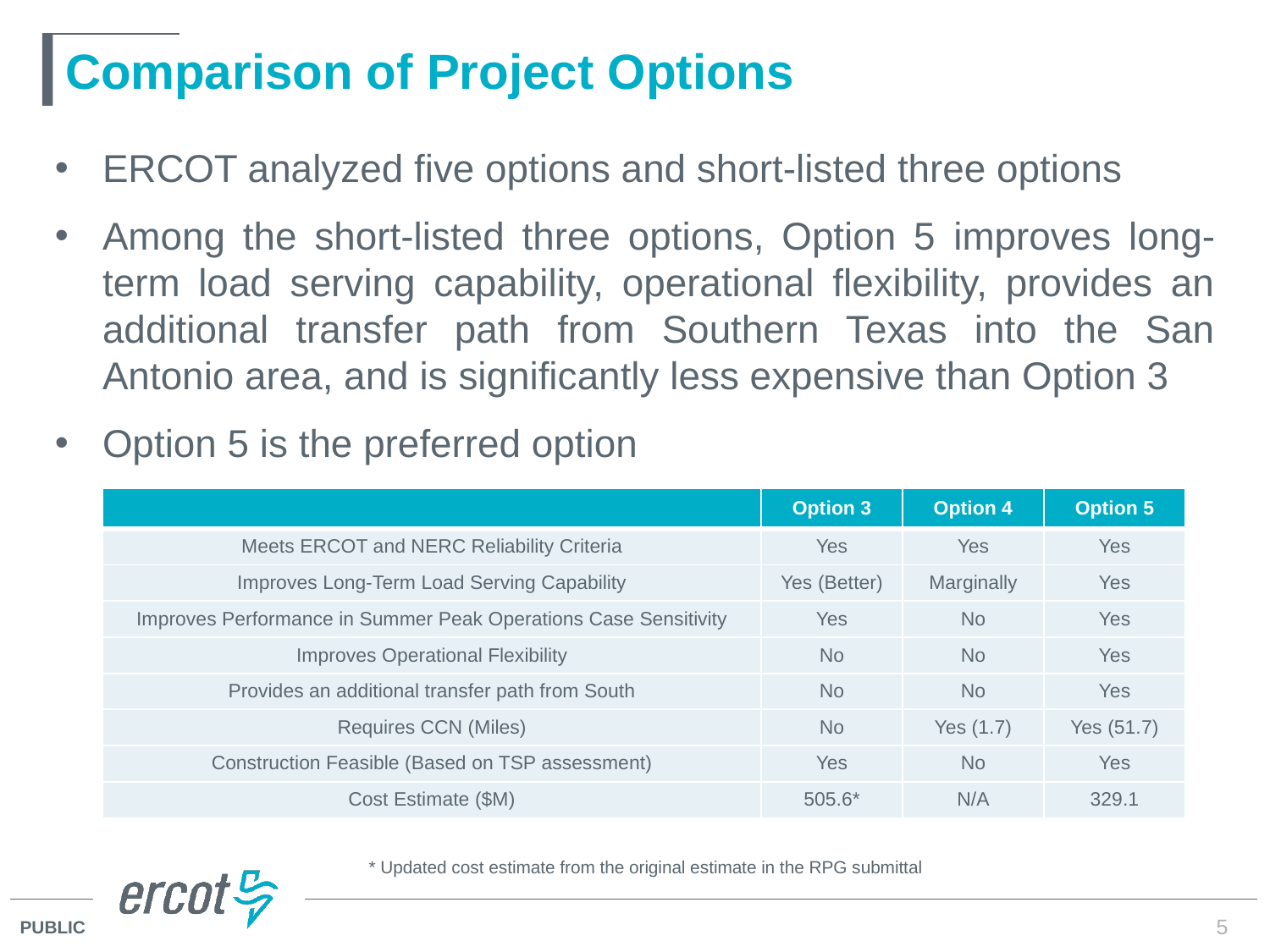

# Comparison of Project Options
ERCOT analyzed five options and short-listed three options
Among the short-listed three options, Option 5 improves long-term load serving capability, operational flexibility, provides an additional transfer path from Southern Texas into the San Antonio area, and is significantly less expensive than Option 3
Option 5 is the preferred option
|  | Option 3 | Option 4 | Option 5 |
| --- | --- | --- | --- |
| Meets ERCOT and NERC Reliability Criteria | Yes | Yes | Yes |
| Improves Long-Term Load Serving Capability | Yes (Better) | Marginally | Yes |
| Improves Performance in Summer Peak Operations Case Sensitivity | Yes | No | Yes |
| Improves Operational Flexibility | No | No | Yes |
| Provides an additional transfer path from South | No | No | Yes |
| Requires CCN (Miles) | No | Yes (1.7) | Yes (51.7) |
| Construction Feasible (Based on TSP assessment) | Yes | No | Yes |
| Cost Estimate ($M) | 505.6\* | N/A | 329.1 |
* Updated cost estimate from the original estimate in the RPG submittal
5